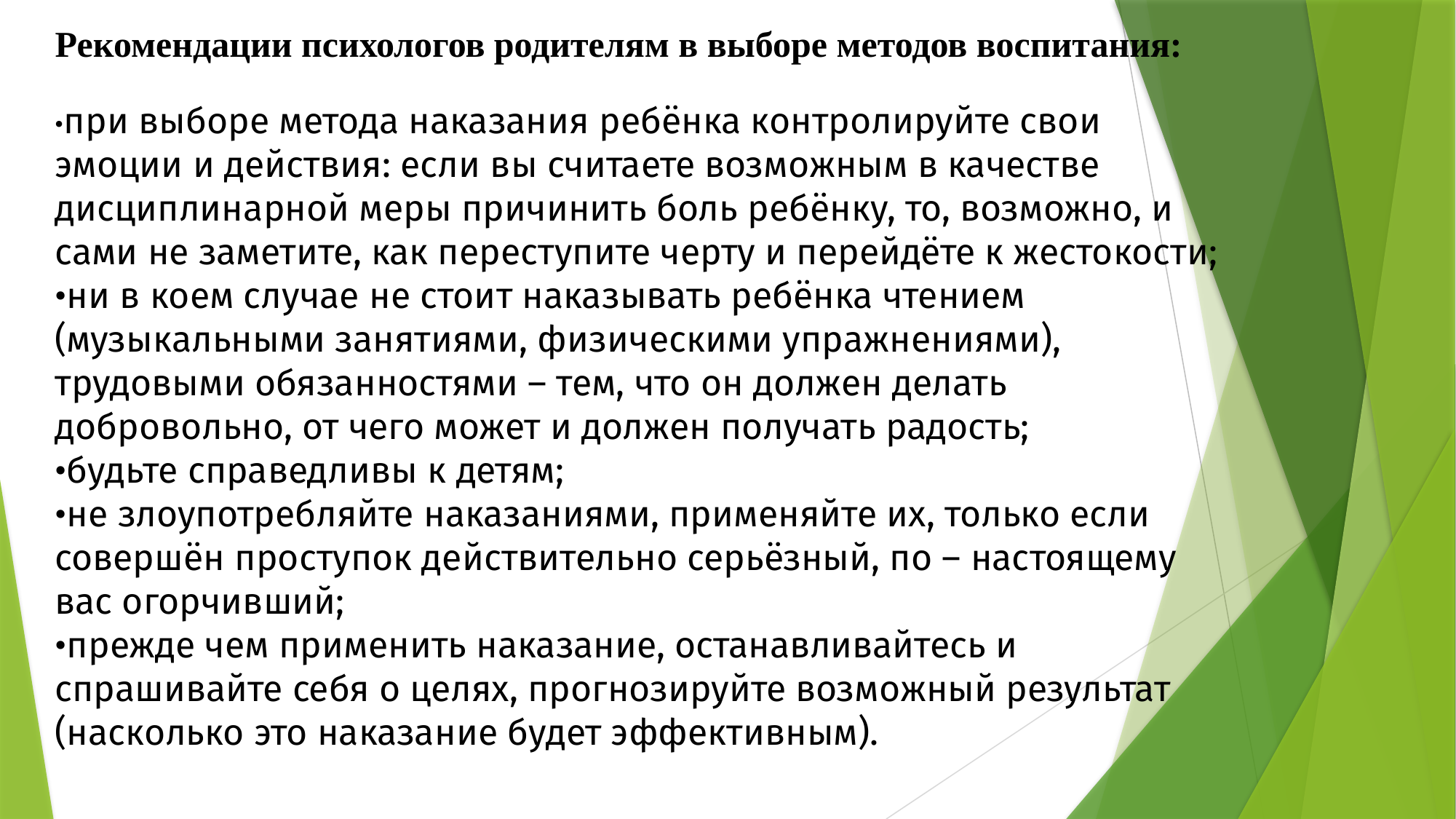

Рекомендации психологов родителям в выборе методов воспитания:

•при выборе метода наказания ребёнка контролируйте свои эмоции и действия: если вы считаете возможным в качестве дисциплинарной меры причинить боль ребёнку, то, возможно, и сами не заметите, как переступите черту и перейдёте к жестокости;
•ни в коем случае не стоит наказывать ребёнка чтением (музыкальными занятиями, физическими упражнениями), трудовыми обязанностями – тем, что он должен делать добровольно, от чего может и должен получать радость;
•будьте справедливы к детям;
•не злоупотребляйте наказаниями, применяйте их, только если совершён проступок действительно серьёзный, по – настоящему вас огорчивший;
•прежде чем применить наказание, останавливайтесь и спрашивайте себя о целях, прогнозируйте возможный результат (насколько это наказание будет эффективным).